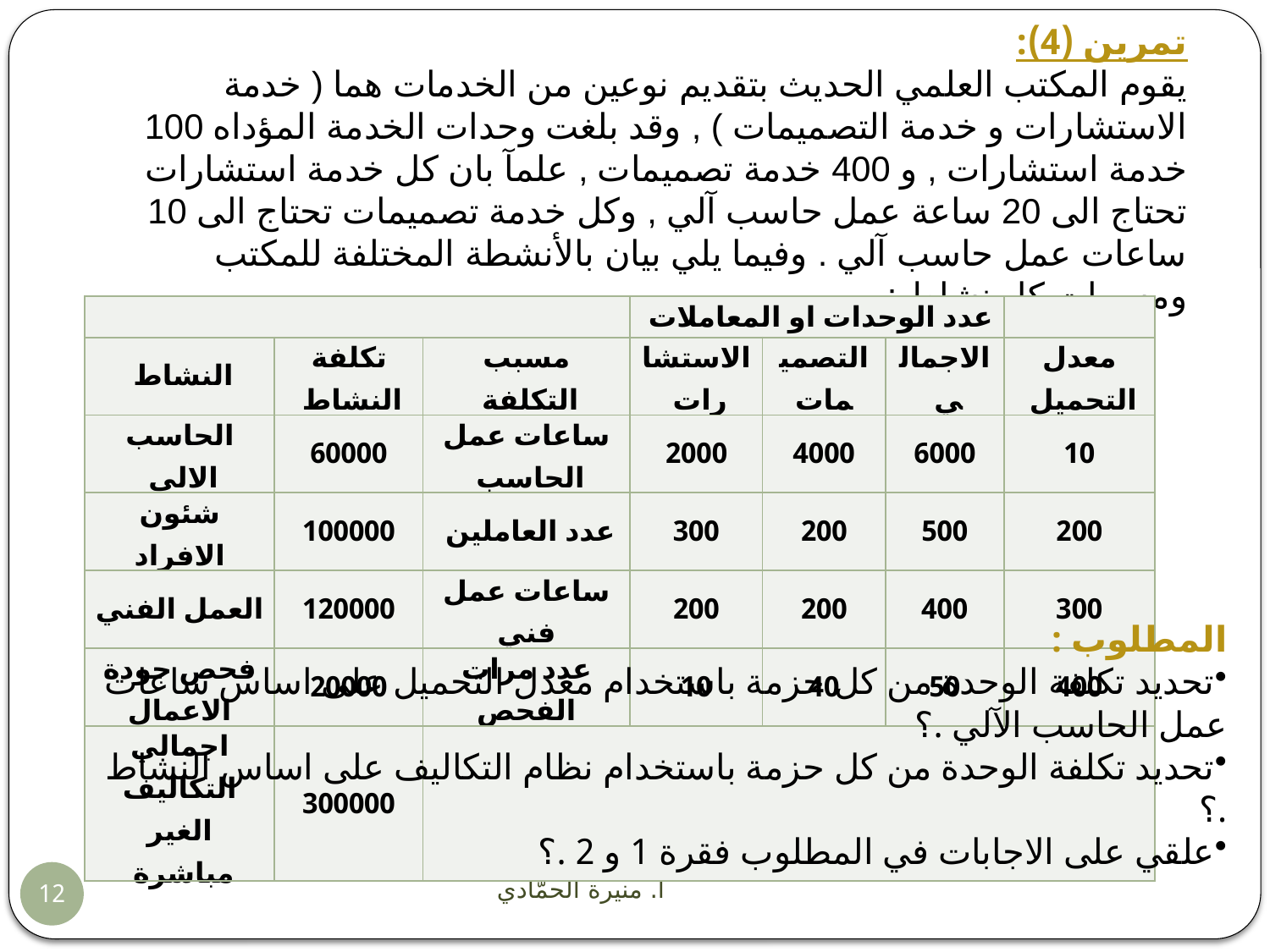

تمرين (4):
يقوم المكتب العلمي الحديث بتقديم نوعين من الخدمات هما ( خدمة الاستشارات و خدمة التصميمات ) , وقد بلغت وحدات الخدمة المؤداه 100 خدمة استشارات , و 400 خدمة تصميمات , علمآ بان كل خدمة استشارات تحتاج الى 20 ساعة عمل حاسب آلي , وكل خدمة تصميمات تحتاج الى 10 ساعات عمل حاسب آلي . وفيما يلي بيان بالأنشطة المختلفة للمكتب ومسببات كل نشاط :
|  |  |  | عدد الوحدات او المعاملات |  |  |  |
| --- | --- | --- | --- | --- | --- | --- |
| النشاط | تكلفة النشاط | مسبب التكلفة | الاستشارات | التصميمات | الاجمالي | معدل التحميل |
| الحاسب الالي | 60000 | ساعات عمل الحاسب | 2000 | 4000 | 6000 | 10 |
| شئون الافراد | 100000 | عدد العاملين | 300 | 200 | 500 | 200 |
| العمل الفني | 120000 | ساعات عمل فني | 200 | 200 | 400 | 300 |
| فحص جودة الاعمال | 20000 | عدد مرات الفحص | 10 | 40 | 50 | 400 |
| اجمالي التكاليف الغير مباشرة | 300000 |  |  |  |  |  |
المطلوب :
تحديد تكلفة الوحدة من كل حزمة باستخدام معدل التحميل على اساس ساعات عمل الحاسب الآلي .؟
تحديد تكلفة الوحدة من كل حزمة باستخدام نظام التكاليف على اساس النشاط .؟
علقي على الاجابات في المطلوب فقرة 1 و 2 .؟
أ. منيرة الحمّادي
12